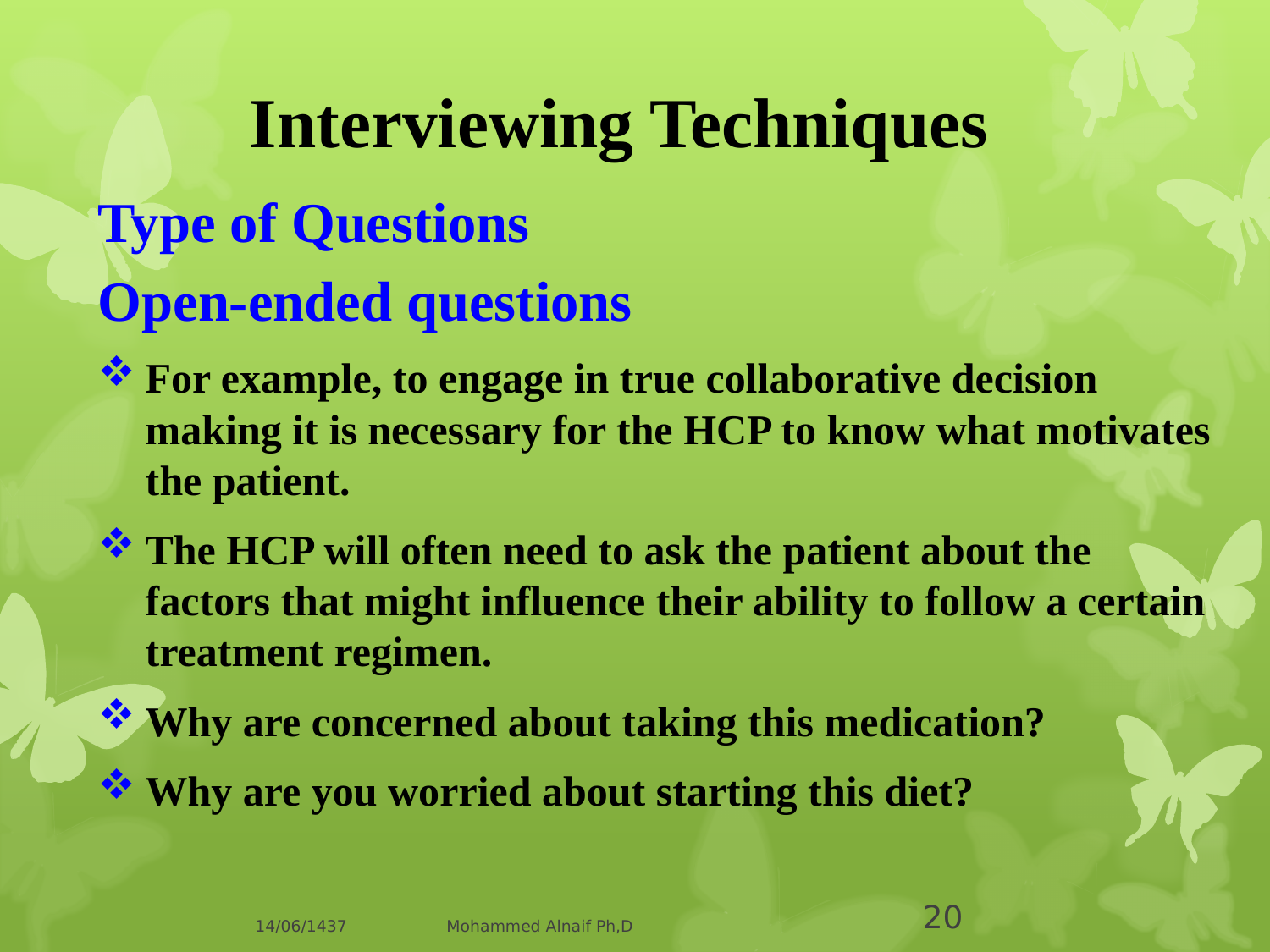

# Interviewing Techniques
Type of Questions
Open-ended questions
For example, to engage in true collaborative decision making it is necessary for the HCP to know what motivates the patient.
The HCP will often need to ask the patient about the factors that might influence their ability to follow a certain treatment regimen.
Why are concerned about taking this medication?
Why are you worried about starting this diet?
14/06/1437
Mohammed Alnaif Ph,D
20